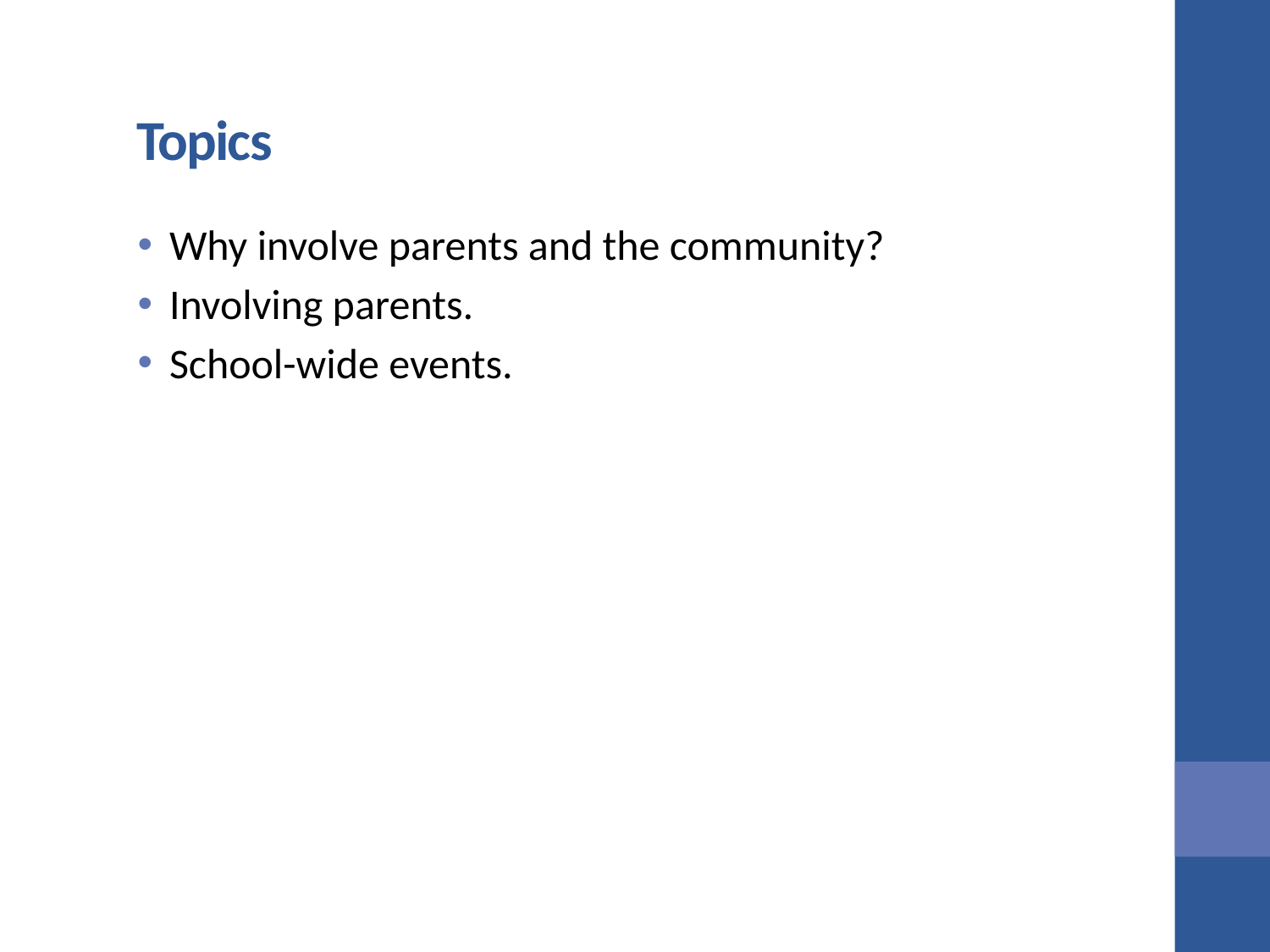

# Topics
Why involve parents and the community?
Involving parents.
School-wide events.